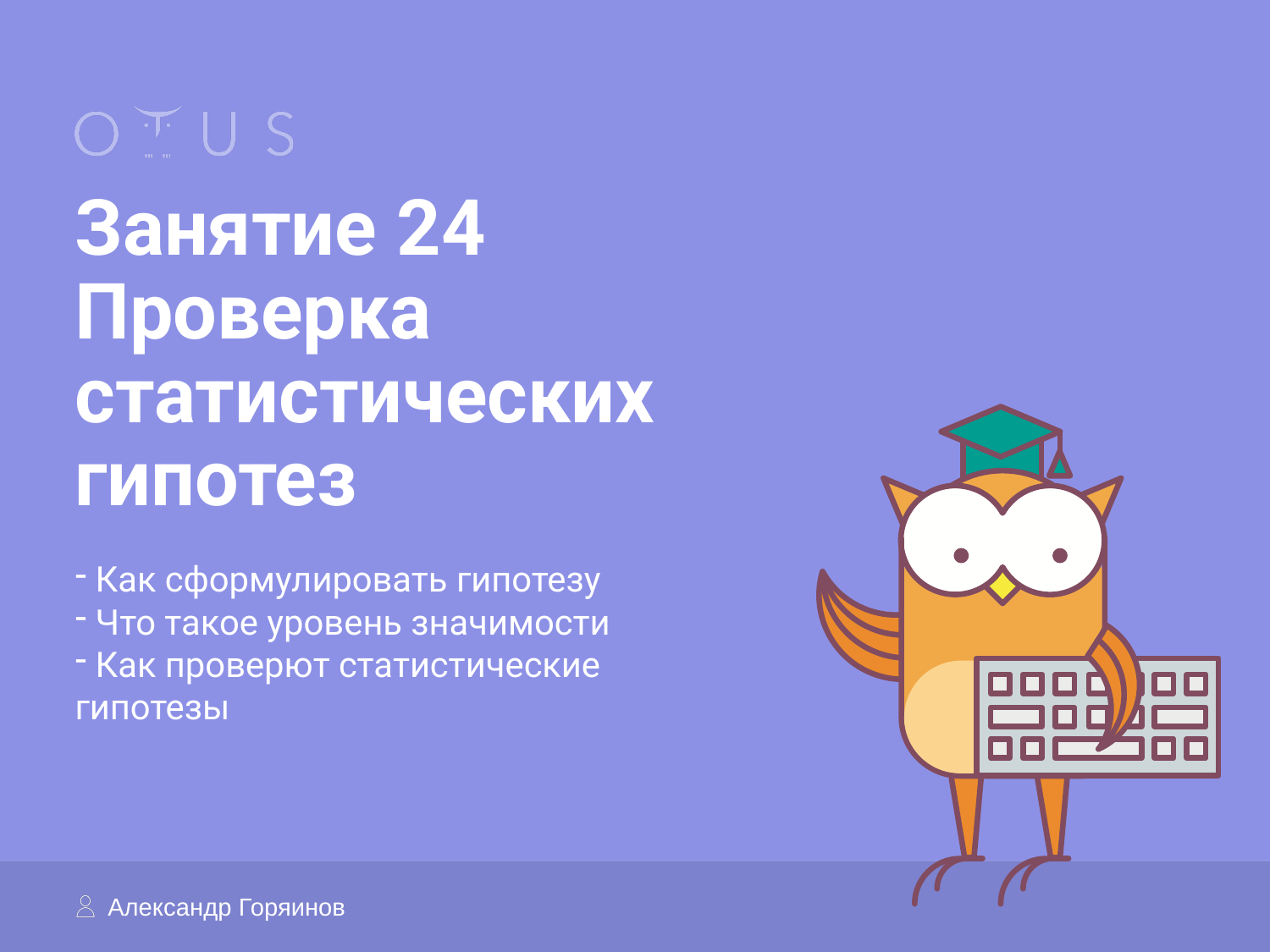

# Занятие 24 Проверка статистических гипотез
 Как сформулировать гипотезу
 Что такое уровень значимости
 Как проверют статистические гипотезы
Александр Горяинов